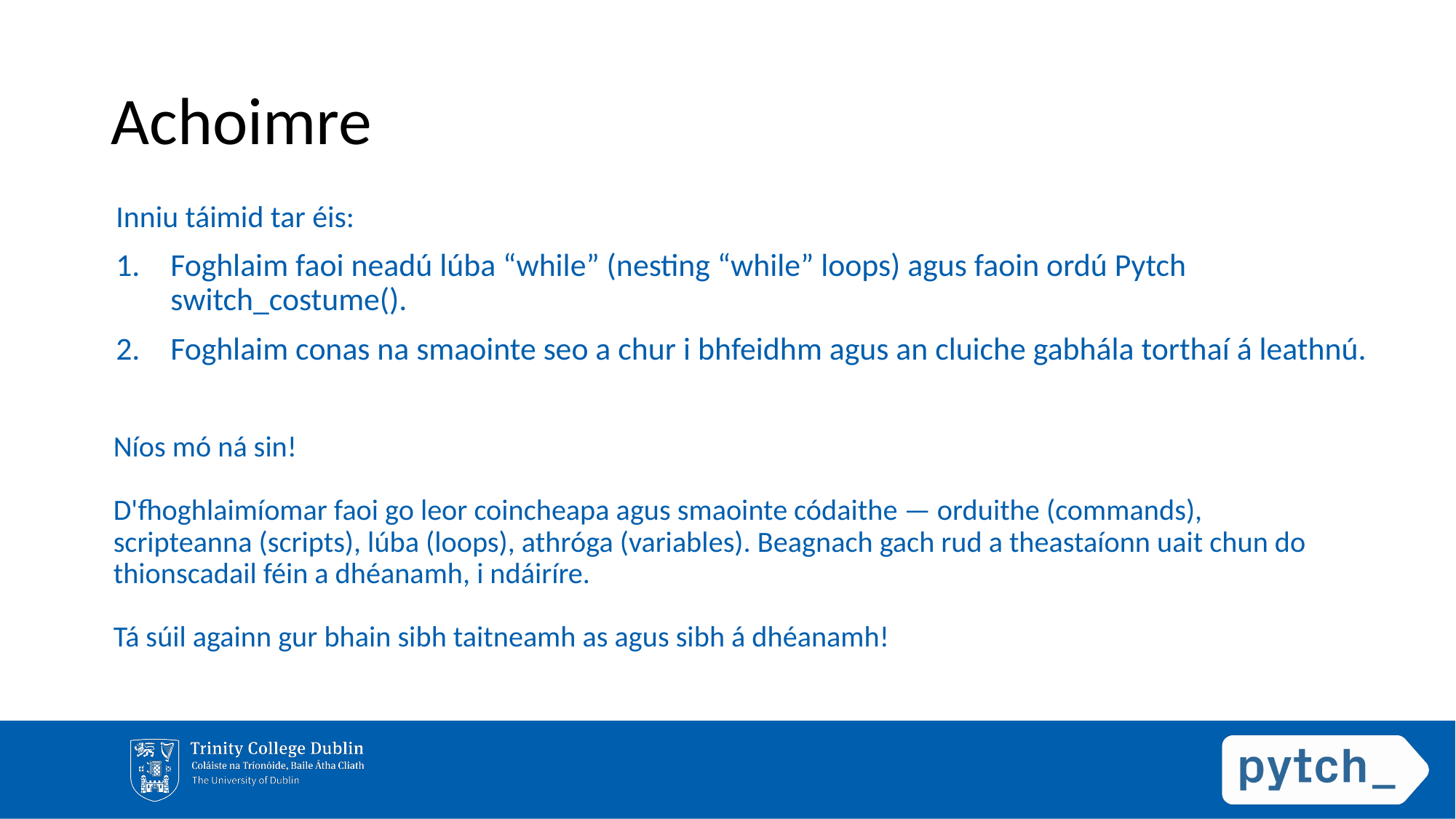

# Achoimre
Inniu táimid tar éis:
Foghlaim faoi neadú lúba “while” (nesting “while” loops) agus faoin ordú Pytch switch_costume().
Foghlaim conas na smaointe seo a chur i bhfeidhm agus an cluiche gabhála torthaí á leathnú.
Níos mó ná sin!

D'fhoghlaimíomar faoi go leor coincheapa agus smaointe códaithe — orduithe (commands), scripteanna (scripts), lúba (loops), athróga (variables). Beagnach gach rud a theastaíonn uait chun do thionscadail féin a dhéanamh, i ndáiríre.

Tá súil againn gur bhain sibh taitneamh as agus sibh á dhéanamh!